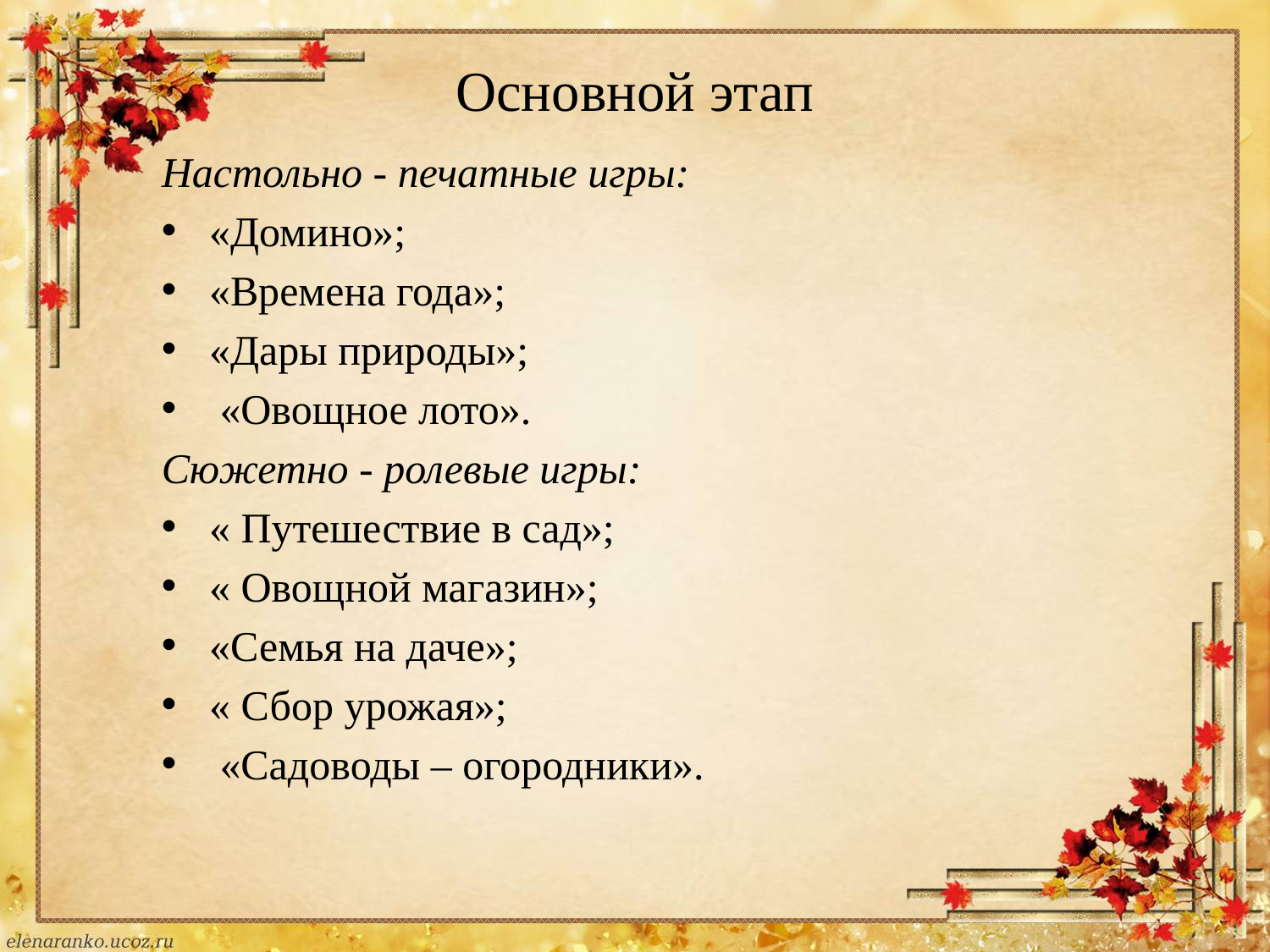

# Основной этап
Настольно - печатные игры:
«Домино»;
«Времена года»;
«Дары природы»;
 «Овощное лото».
Сюжетно - ролевые игры:
« Путешествие в сад»;
« Овощной магазин»;
«Семья на даче»;
« Сбор урожая»;
 «Садоводы – огородники».